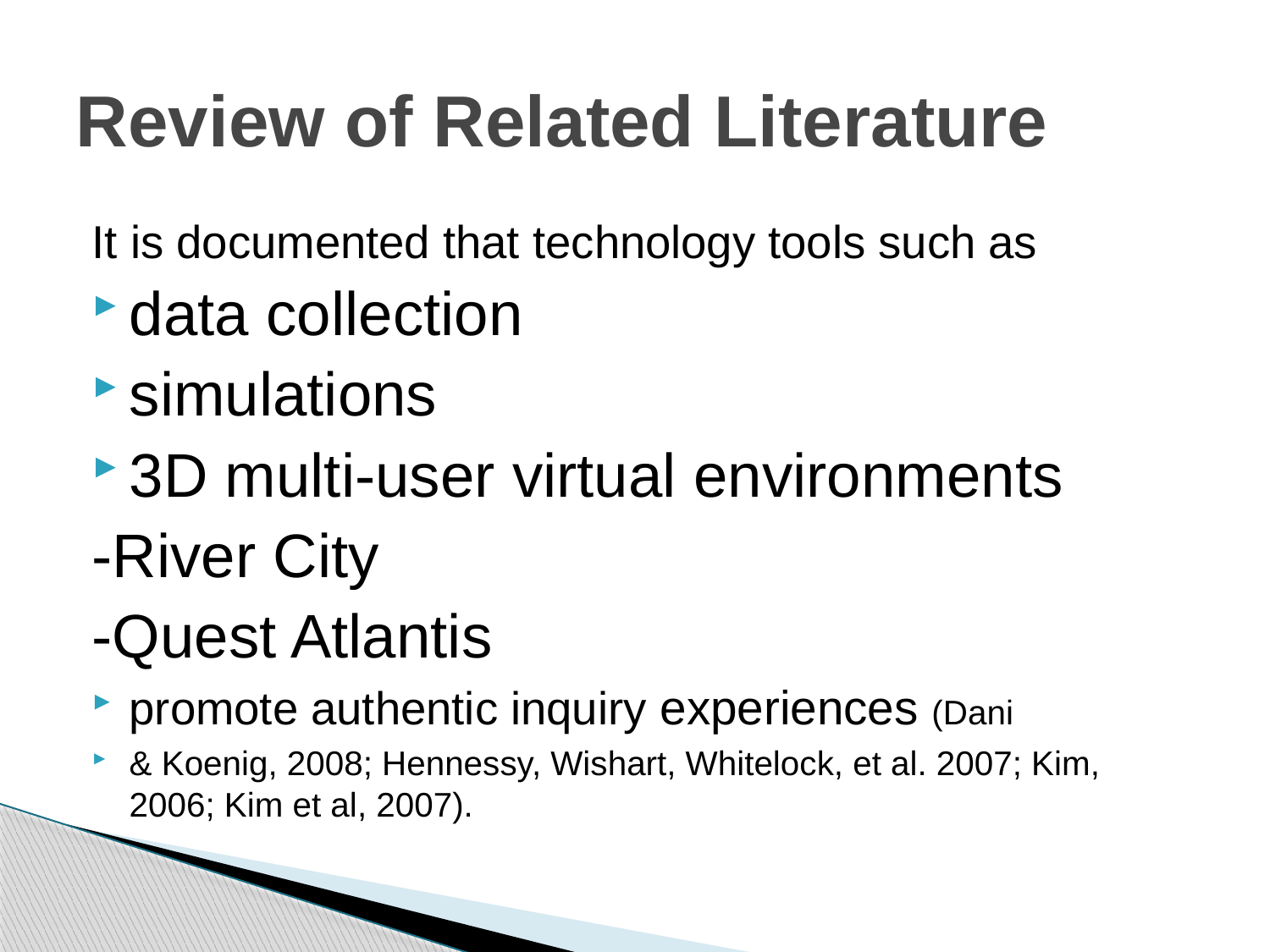

# Review of Related Literature
It is documented that technology tools such as
data collection
simulations
3D multi-user virtual environments
-River City
-Quest Atlantis
promote authentic inquiry experiences (Dani
& Koenig, 2008; Hennessy, Wishart, Whitelock, et al. 2007; Kim, 2006; Kim et al, 2007).